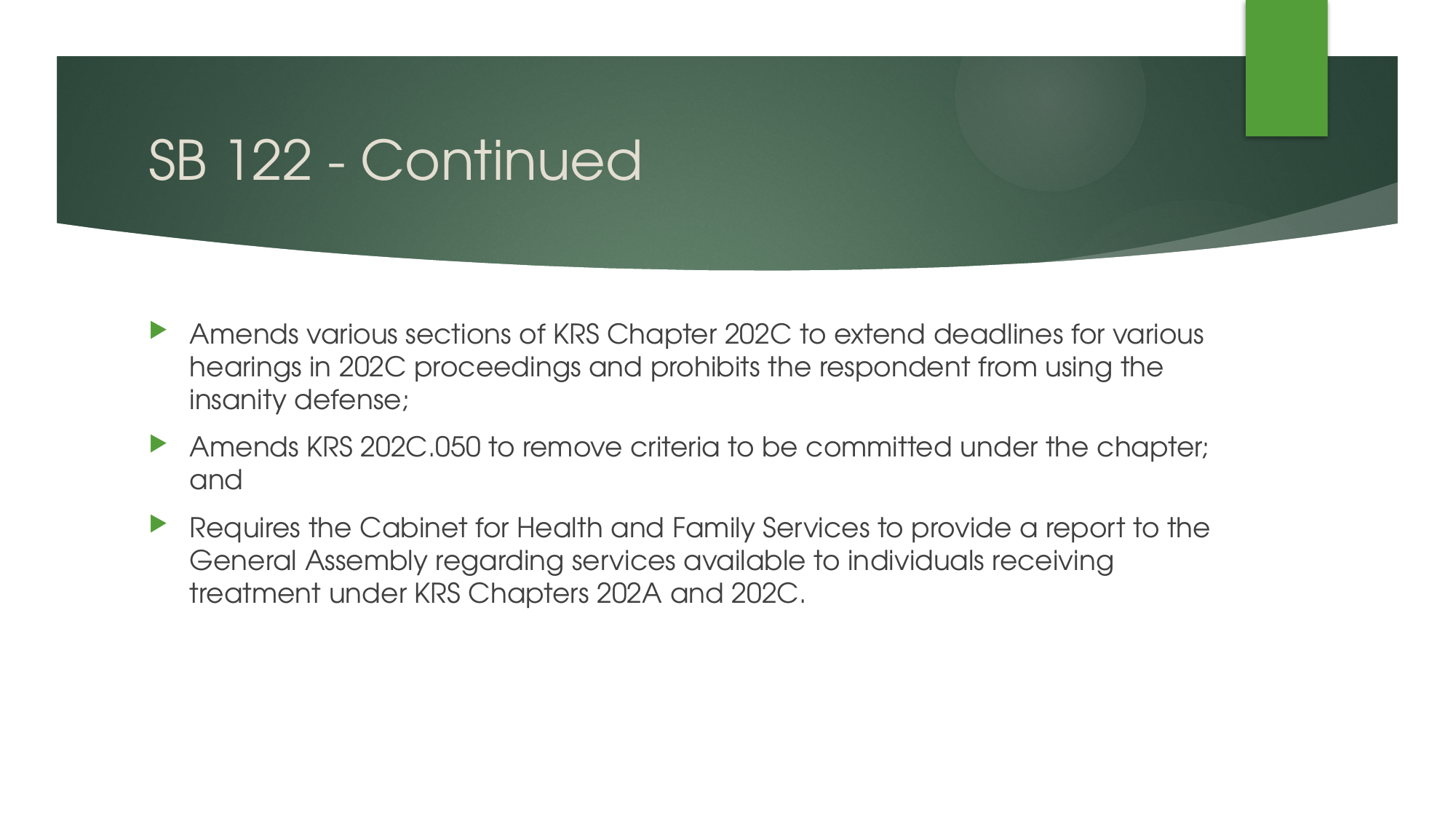

# SB 122 - Continued
Amends various sections of KRS Chapter 202C to extend deadlines for various hearings in 202C proceedings and prohibits the respondent from using the insanity defense;
Amends KRS 202C.050 to remove criteria to be committed under the chapter; and
Requires the Cabinet for Health and Family Services to provide a report to the General Assembly regarding services available to individuals receiving treatment under KRS Chapters 202A and 202C.